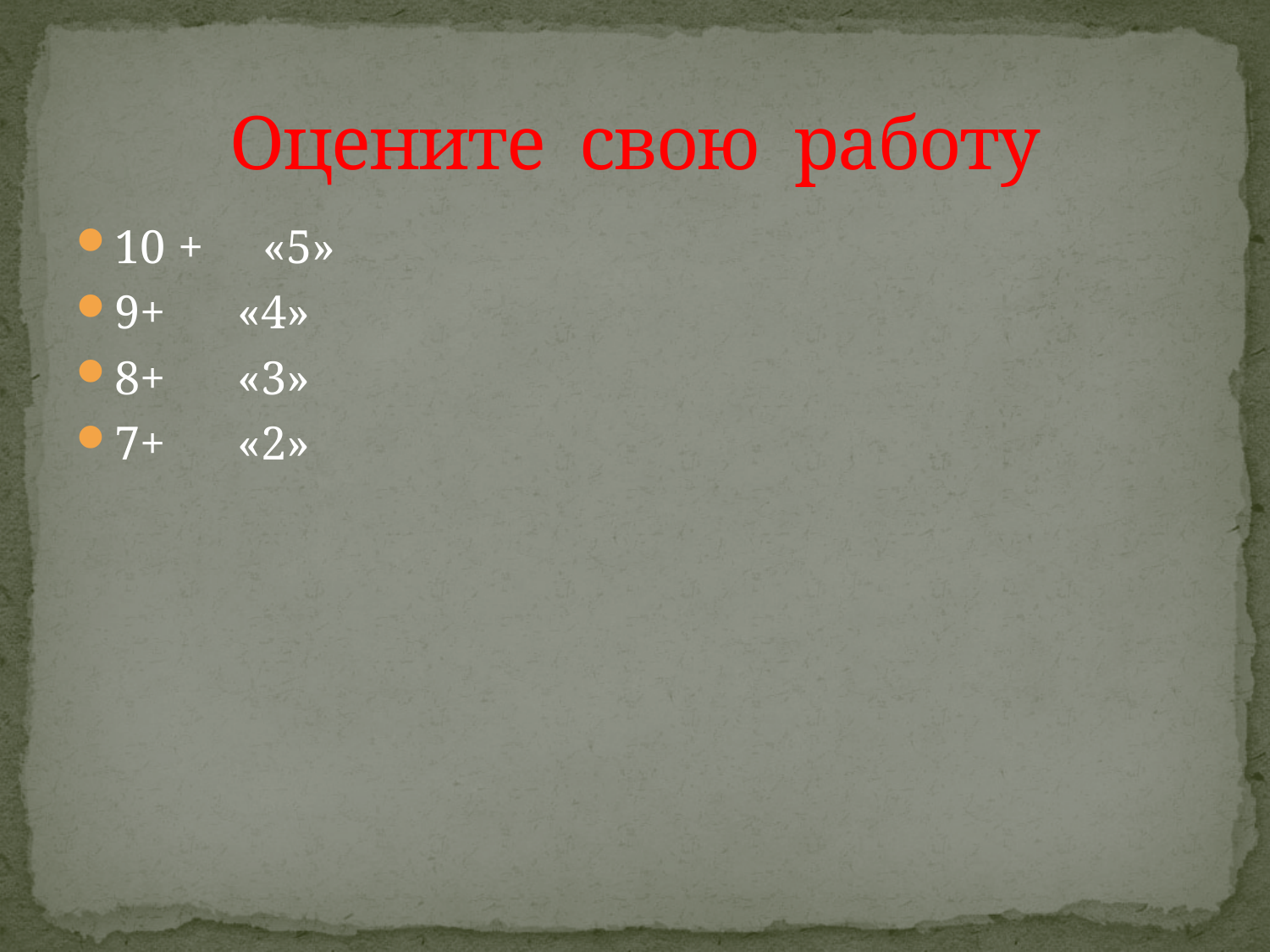

# Оцените  свою  работу
10 +     «5»
9+      «4»
8+      «3»
7+      «2»